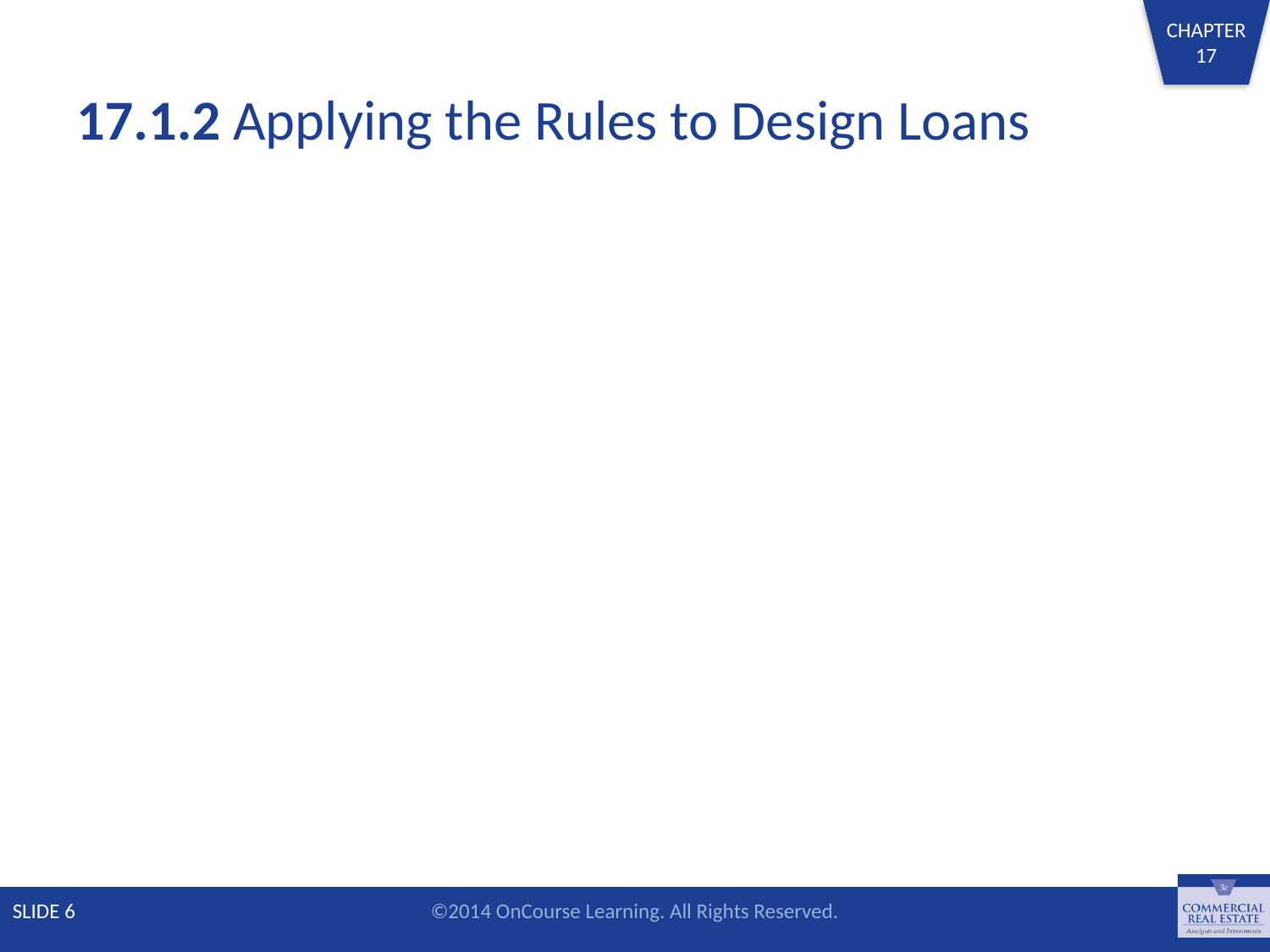

# 17.1.2 Applying the Rules to Design Loans

SLIDE 6